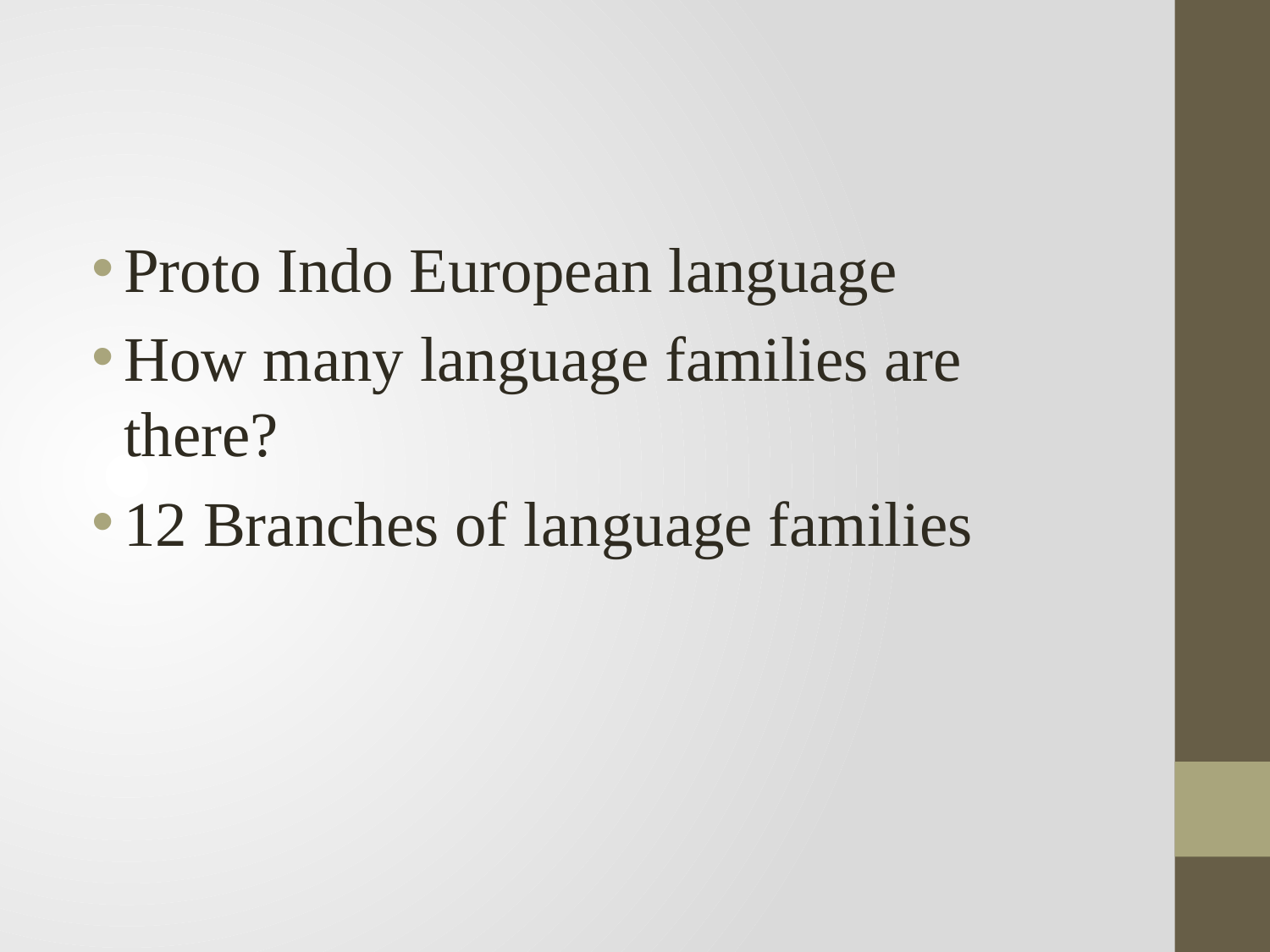

#
Proto Indo European language
How many language families are there?
12 Branches of language families